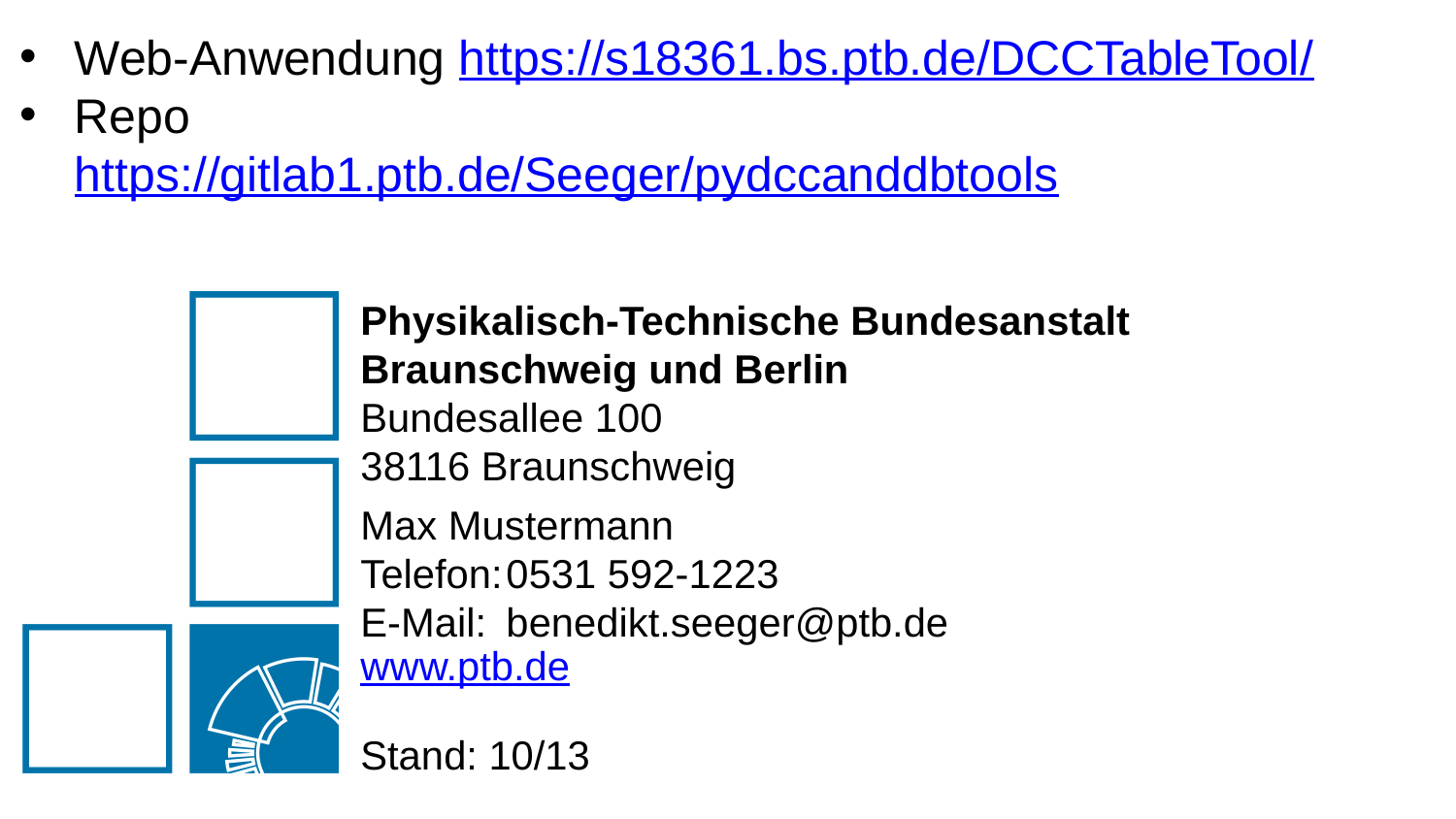

Web-Anwendung https://s18361.bs.ptb.de/DCCTableTool/
Repo				https://gitlab1.ptb.de/Seeger/pydccanddbtools
Physikalisch-Technische Bundesanstalt
Braunschweig und Berlin
Bundesallee 100
38116 Braunschweig
Max Mustermann
Telefon:	0531 592-1223
E-Mail: 	benedikt.seeger@ptb.de
www.ptb.de

Stand: 10/13